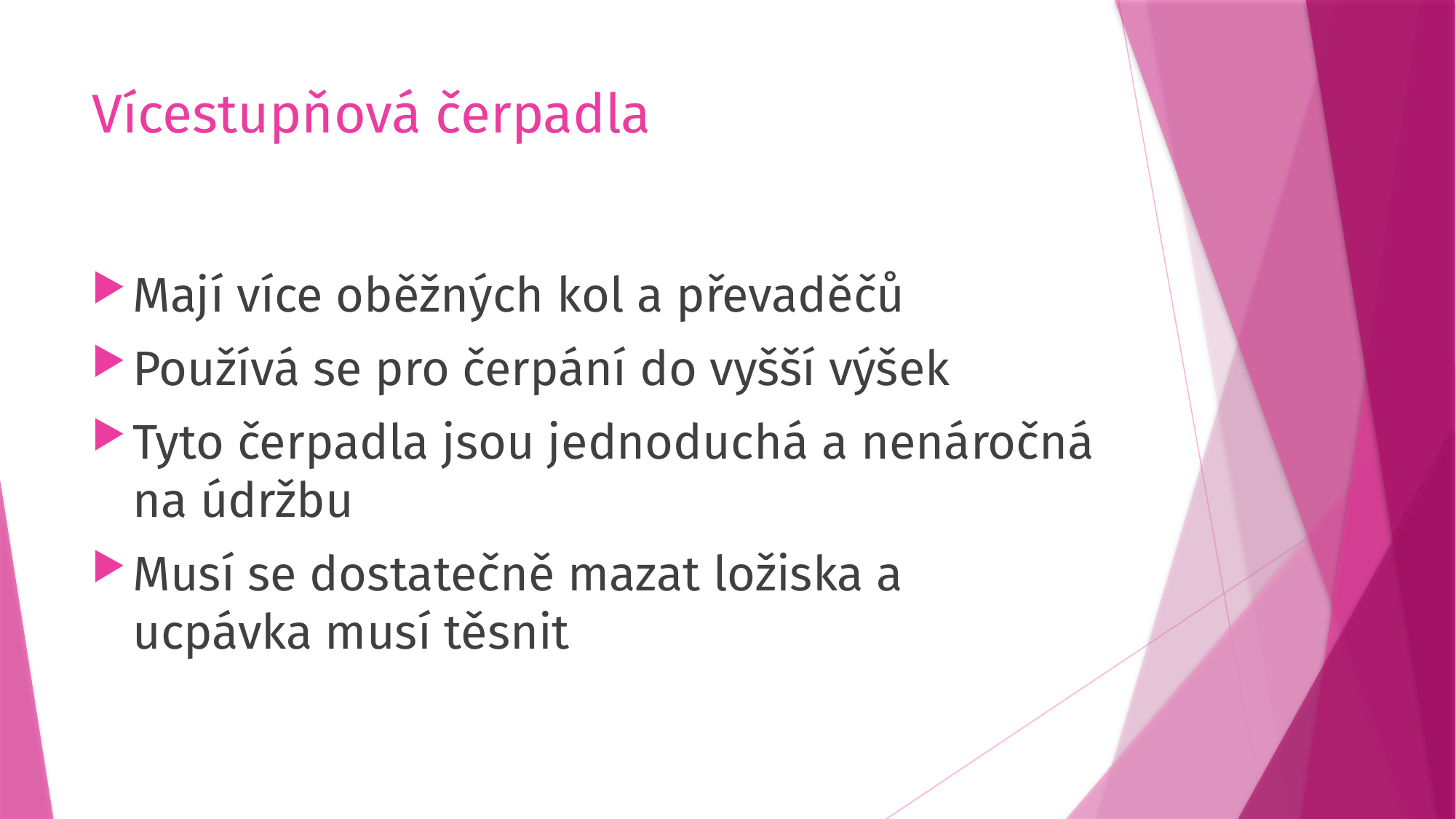

# Vícestupňová čerpadla
Mají více oběžných kol a převaděčů
Používá se pro čerpání do vyšší výšek
Tyto čerpadla jsou jednoduchá a nenáročná na údržbu
Musí se dostatečně mazat ložiska a ucpávka musí těsnit